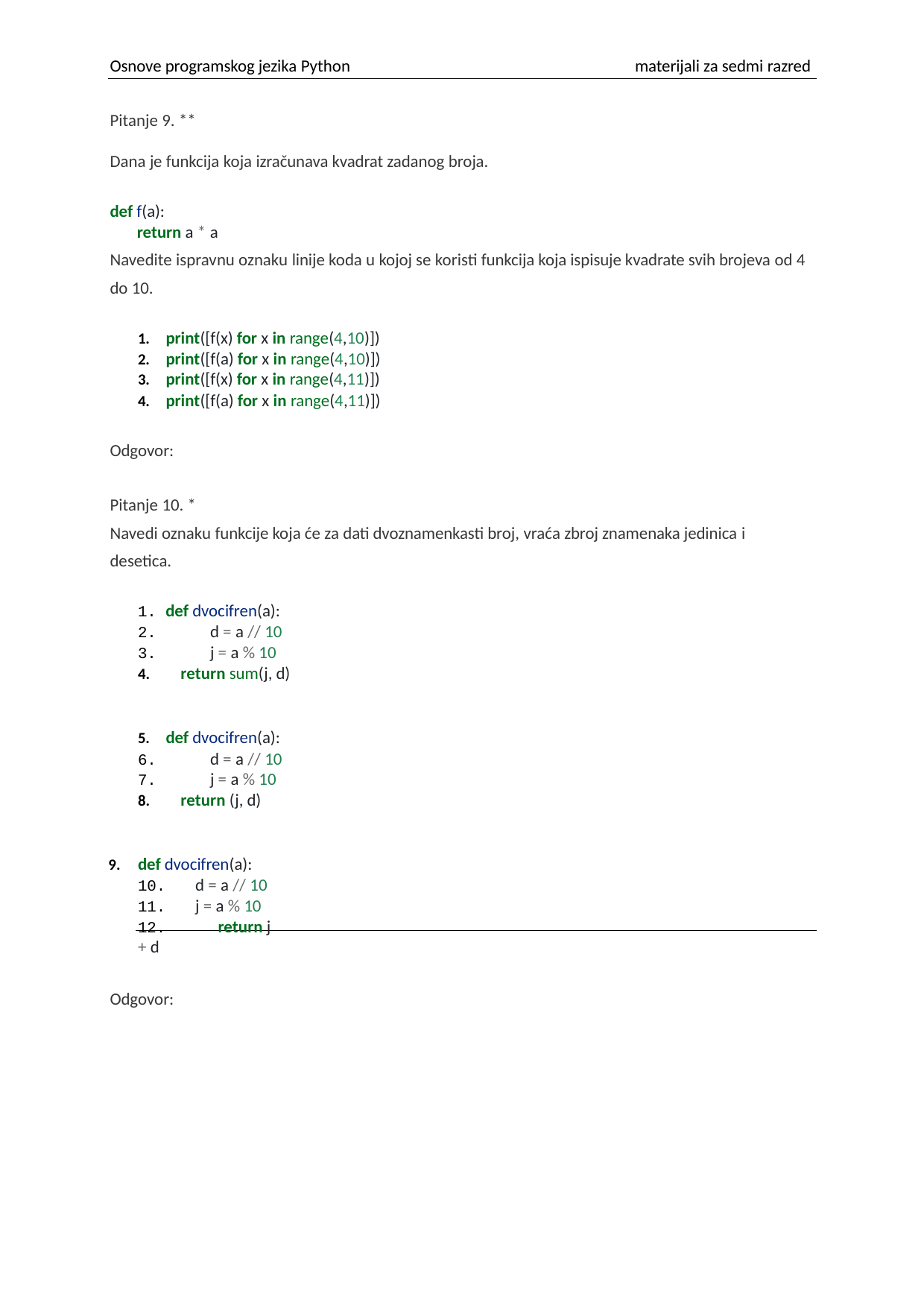

Osnove programskog jezika Python
materijali za sedmi razred

Pitanje 9. **

Dana je funkcija koja izračunava kvadrat zadanog broja.

def f(a):
return a * a
Navedite ispravnu oznaku linije koda u kojoj se koristi funkcija koja ispisuje kvadrate svih brojeva od 4  do 10.

print([f(x) for x in range(4,10)])
print([f(a) for x in range(4,10)])
print([f(x) for x in range(4,11)])
print([f(a) for x in range(4,11)])

Odgovor:

Pitanje 10. *
Navedi oznaku funkcije koja će za dati dvoznamenkasti broj, vraća zbroj znamenaka jedinica i
desetica.

1. def dvocifren(a):
2.	d = a // 10
3.	j = a % 10
return sum(j, d)

def dvocifren(a):
6.	d = a // 10
7.	j = a % 10
return (j, d)

def dvocifren(a):  10.	d = a // 10 11.	j = a % 10
12.	return j + d

Odgovor: